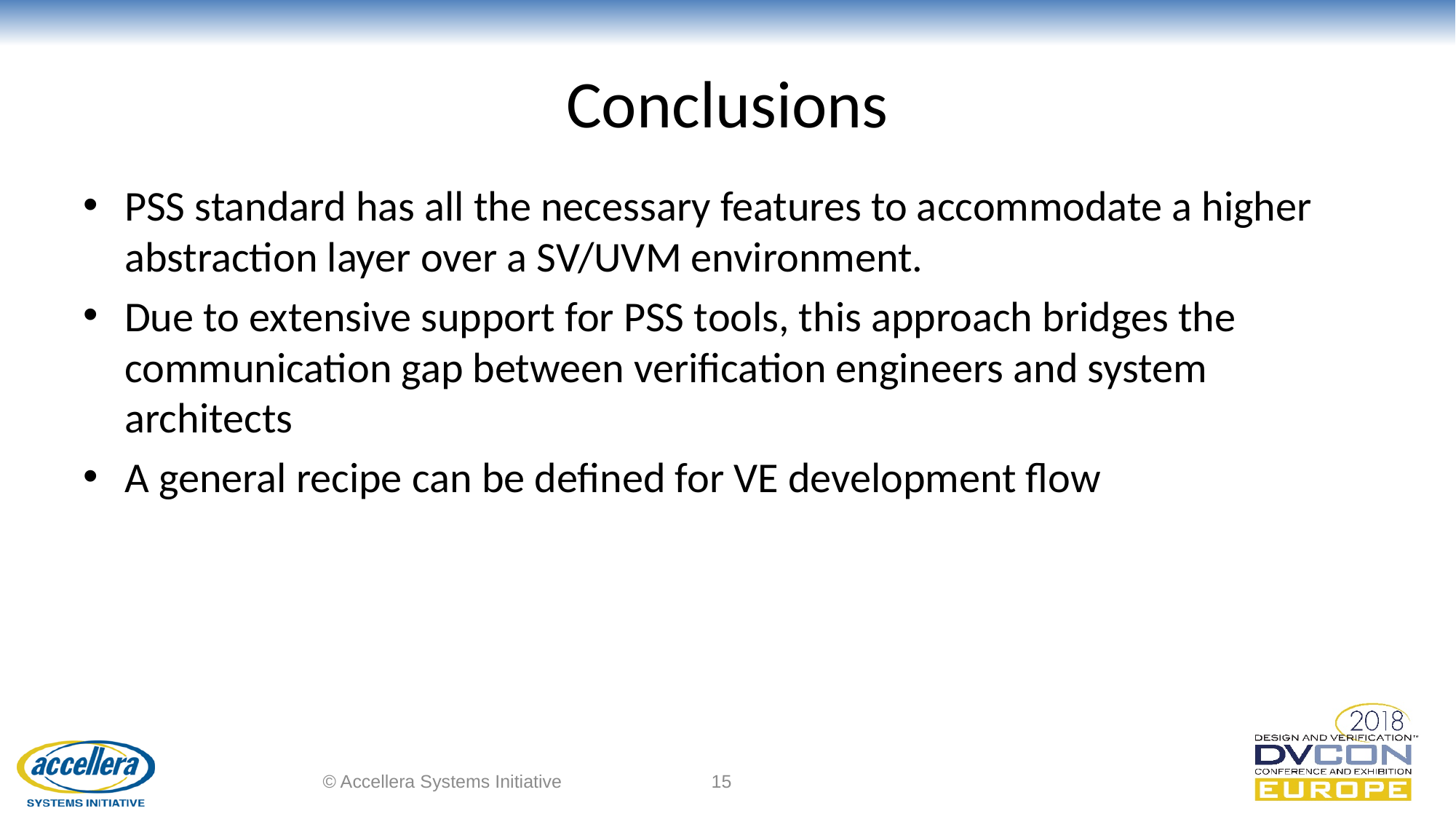

# Conclusions
PSS standard has all the necessary features to accommodate a higher abstraction layer over a SV/UVM environment.
Due to extensive support for PSS tools, this approach bridges the communication gap between verification engineers and system architects
A general recipe can be defined for VE development flow
© Accellera Systems Initiative
15